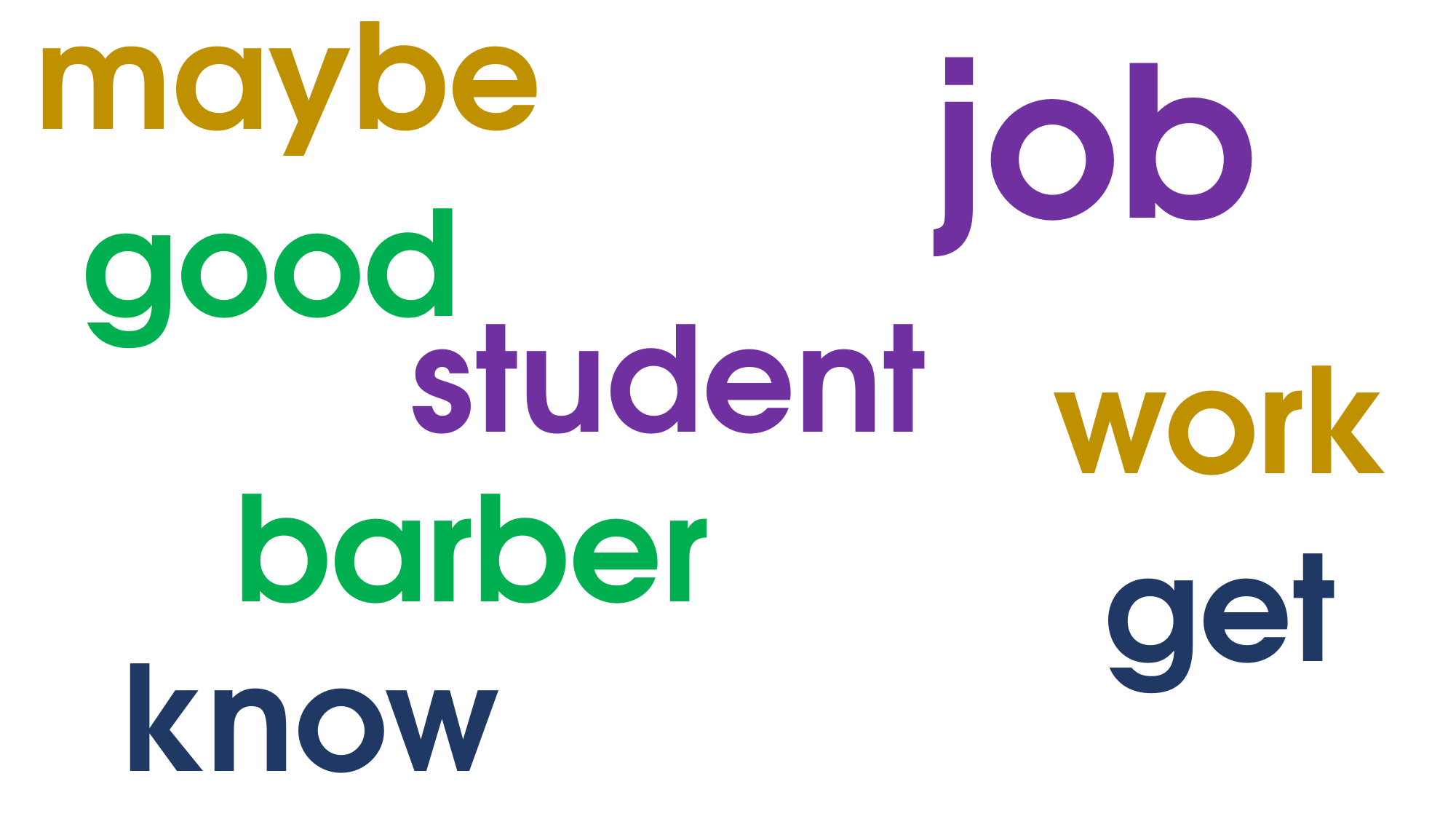

maybe
job
good
student
work
barber
get
know